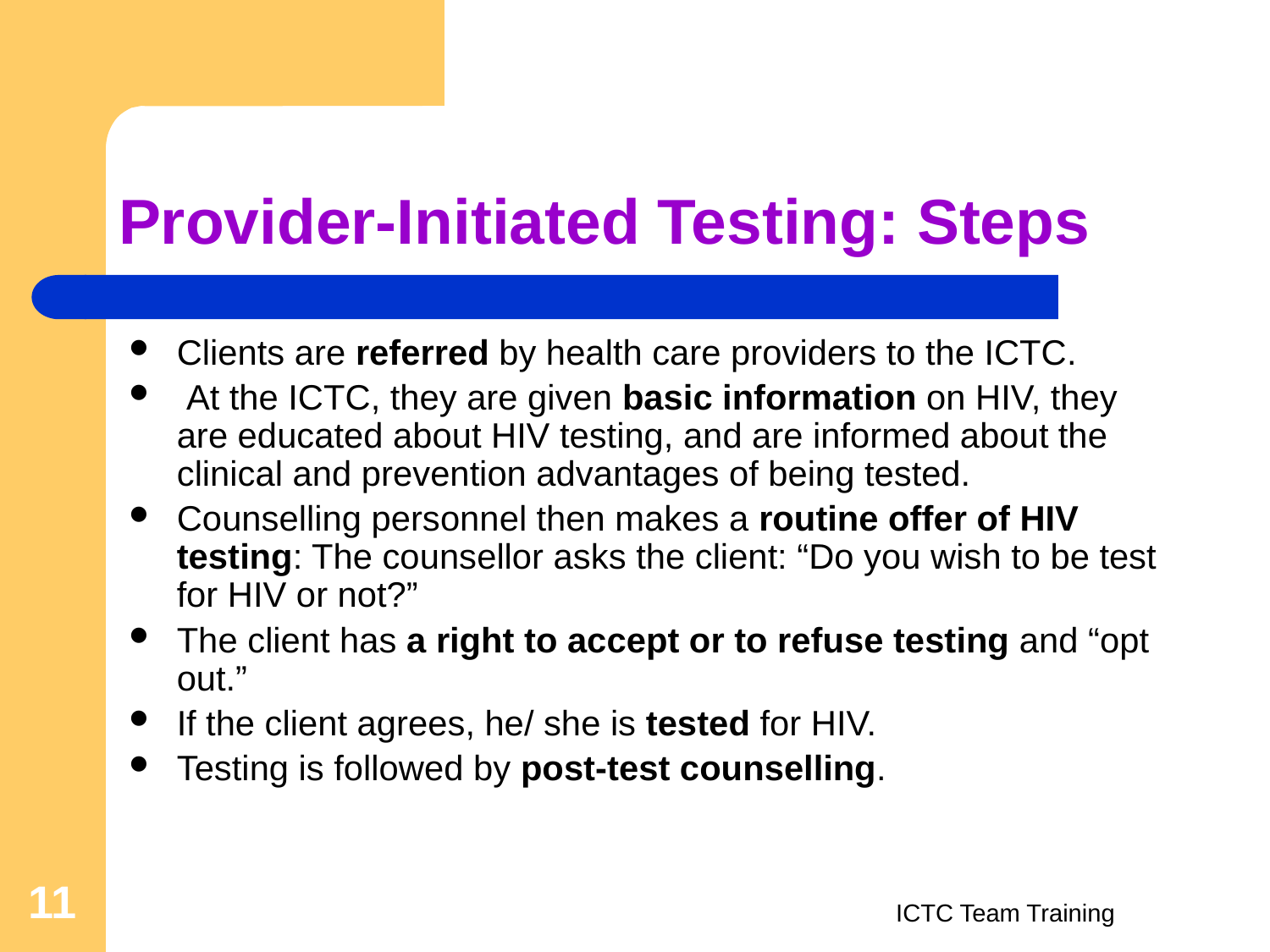

# Provider-Initiated Testing: Steps
Clients are referred by health care providers to the ICTC.
 At the ICTC, they are given basic information on HIV, they are educated about HIV testing, and are informed about the clinical and prevention advantages of being tested.
Counselling personnel then makes a routine offer of HIV testing: The counsellor asks the client: “Do you wish to be test for HIV or not?”
The client has a right to accept or to refuse testing and “opt out.”
If the client agrees, he/ she is tested for HIV.
Testing is followed by post-test counselling.
11
ICTC Team Training